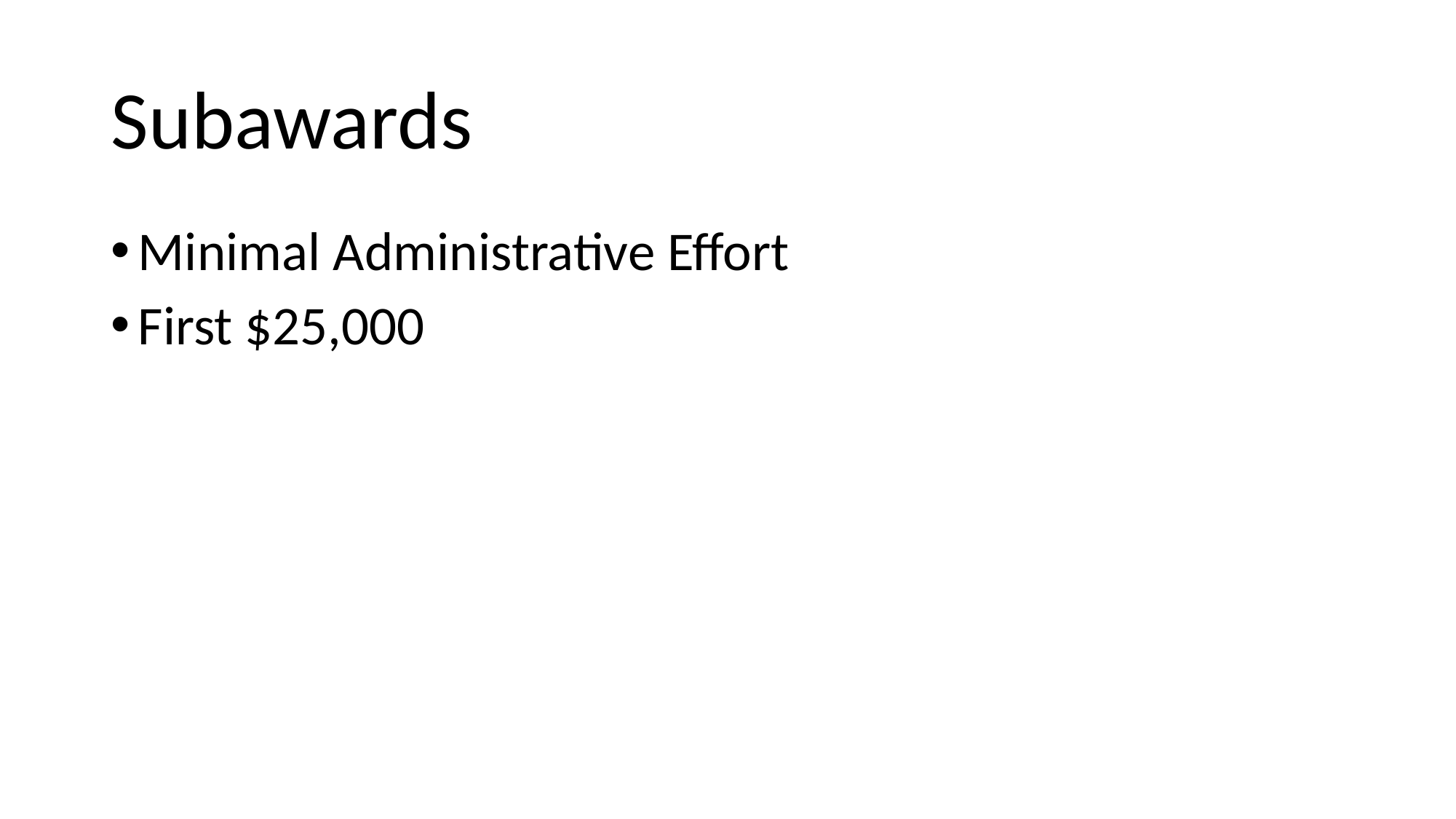

# Subawards
Minimal Administrative Effort
First $25,000